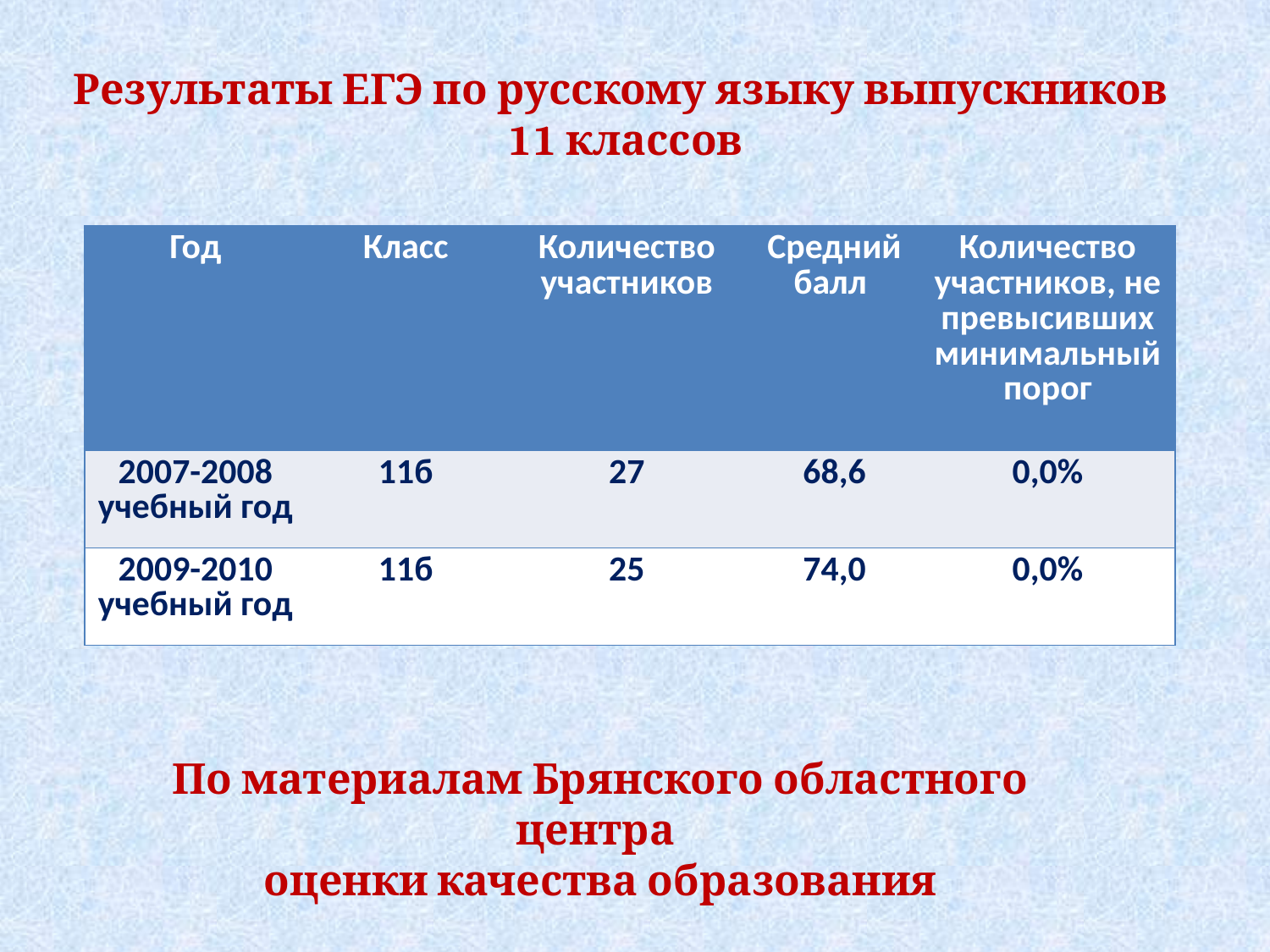

Результаты ЕГЭ по русскому языку выпускников
11 классов
| Год | Класс | Количество участников | Средний балл | Количество участников, не превысивших минимальный порог |
| --- | --- | --- | --- | --- |
| 2007-2008 учебный год | 11б | 27 | 68,6 | 0,0% |
| 2009-2010 учебный год | 11б | 25 | 74,0 | 0,0% |
По материалам Брянского областного центра
оценки качества образования